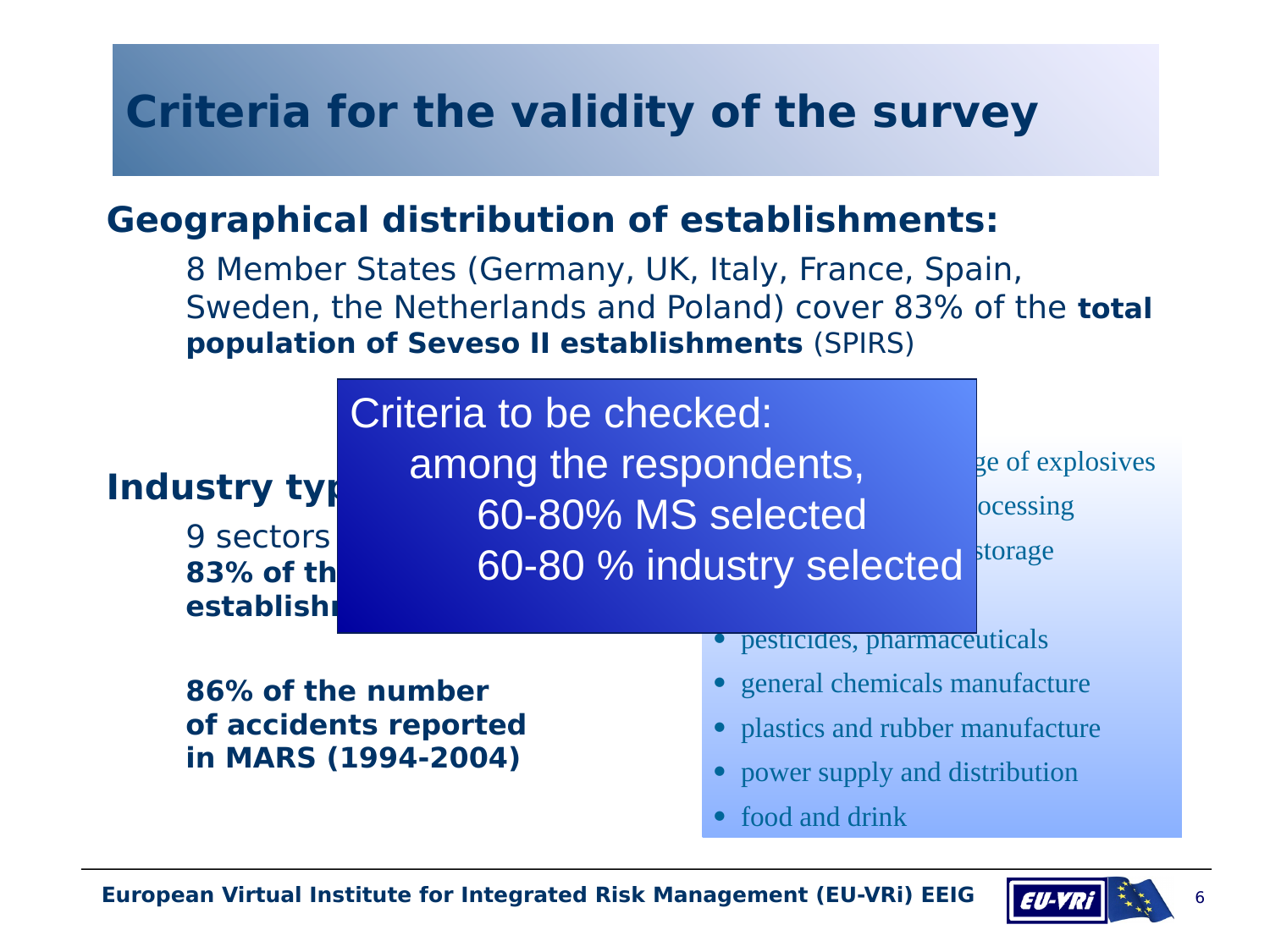

# Criteria for the validity of the survey
Geographical distribution of establishments:
8 Member States (Germany, UK, Italy, France, Spain, Sweden, the Netherlands and Poland) cover 83% of the total population of Seveso II establishments (SPIRS)

Industry types
9 sectors cover
83% of the Seveso II
establishments

86% of the number
of accidents reported
in MARS (1994-2004)
Criteria to be checked:
     among the respondents,
60-80% MS selected
60-80 % industry selected

• production and storage of explosives
• metal refining and processing
• wholesale and retail storage
• petrochemical
• pesticides, pharmaceuticals
• general chemicals manufacture
• plastics and rubber manufacture
• power supply and distribution
• food and drink